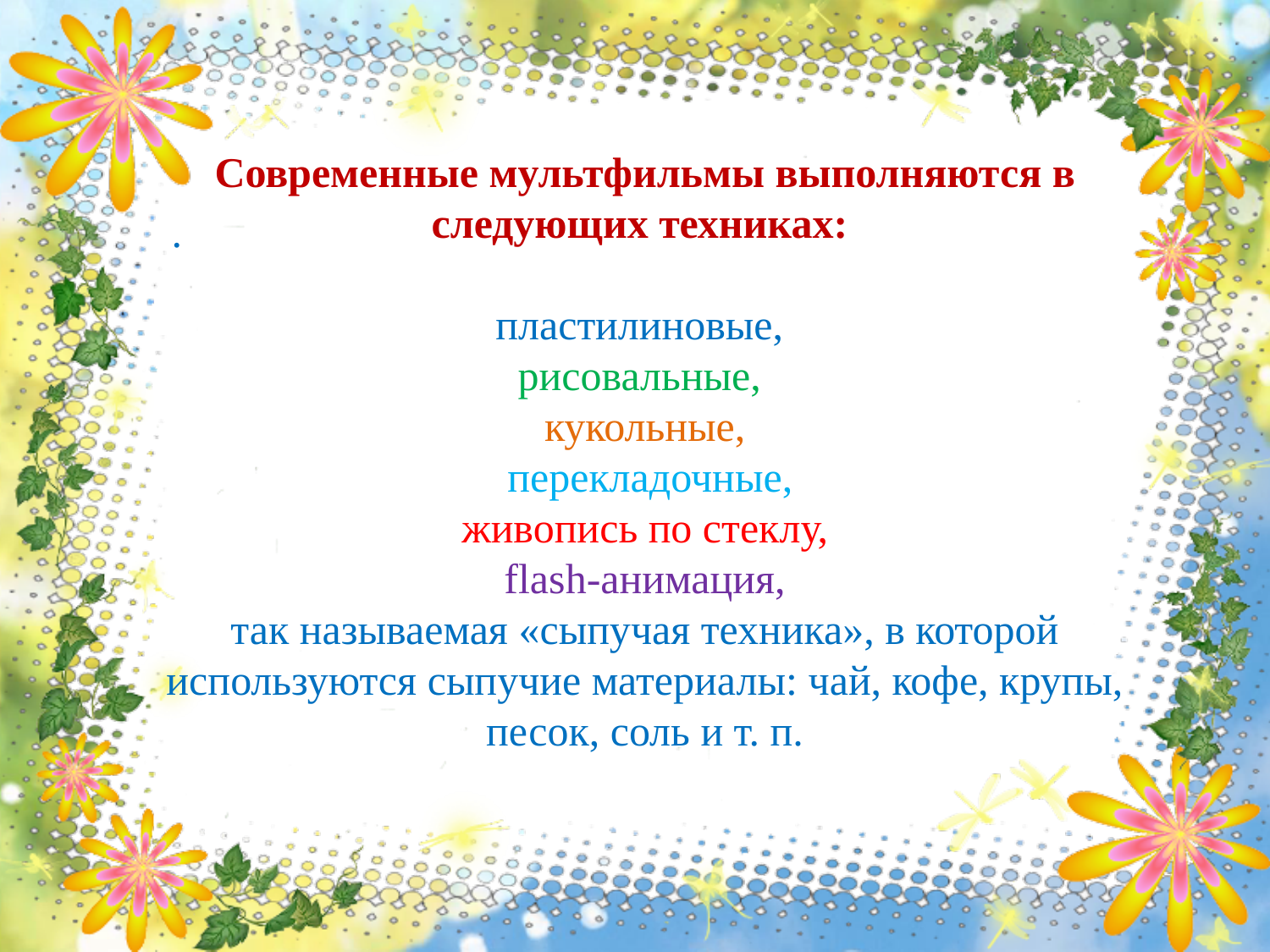

Современные мультфильмы выполняются в следующих техниках:

пластилиновые,
рисовальные,
 кукольные,
 перекладочные,
 живопись по стеклу,
 flash-анимация,
так называемая «сыпучая техника», в которой используются сыпучие материалы: чай, кофе, крупы, песок, соль и т. п.
.